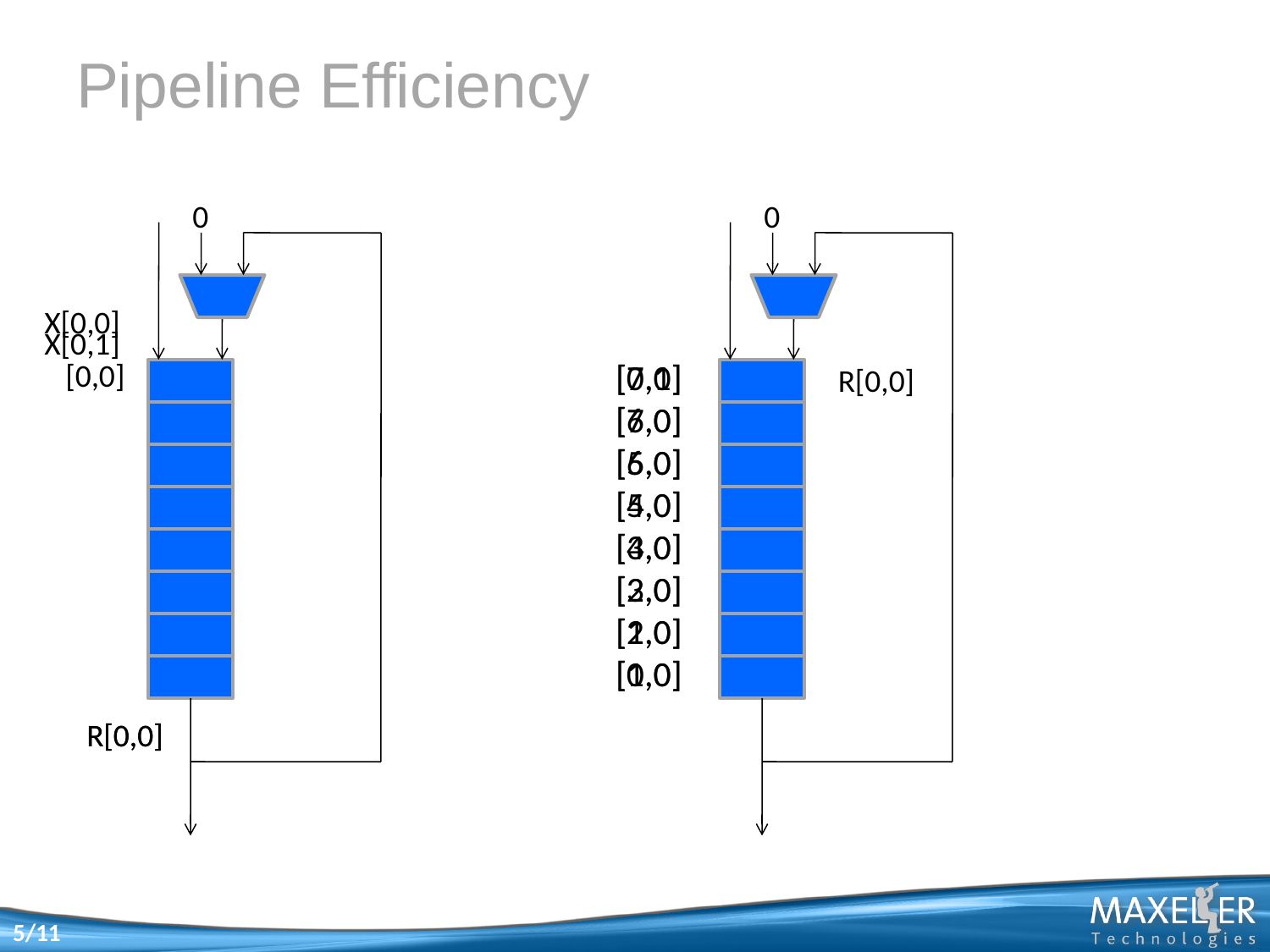

# Pipeline Efficiency
0
0

X[0,0]
X[0,1]
[0,0]
[7,0]
[6,0]
[5,0]
[4,0]
[3,0]
[2,0]
[1,0]
[0,0]
[0,1][7,0]
[6,0]
[5,0]
[4,0]
[3,0]
[2,0]
[1,0]
R[0,0]

R[0,0]
R[0,0]
5/11